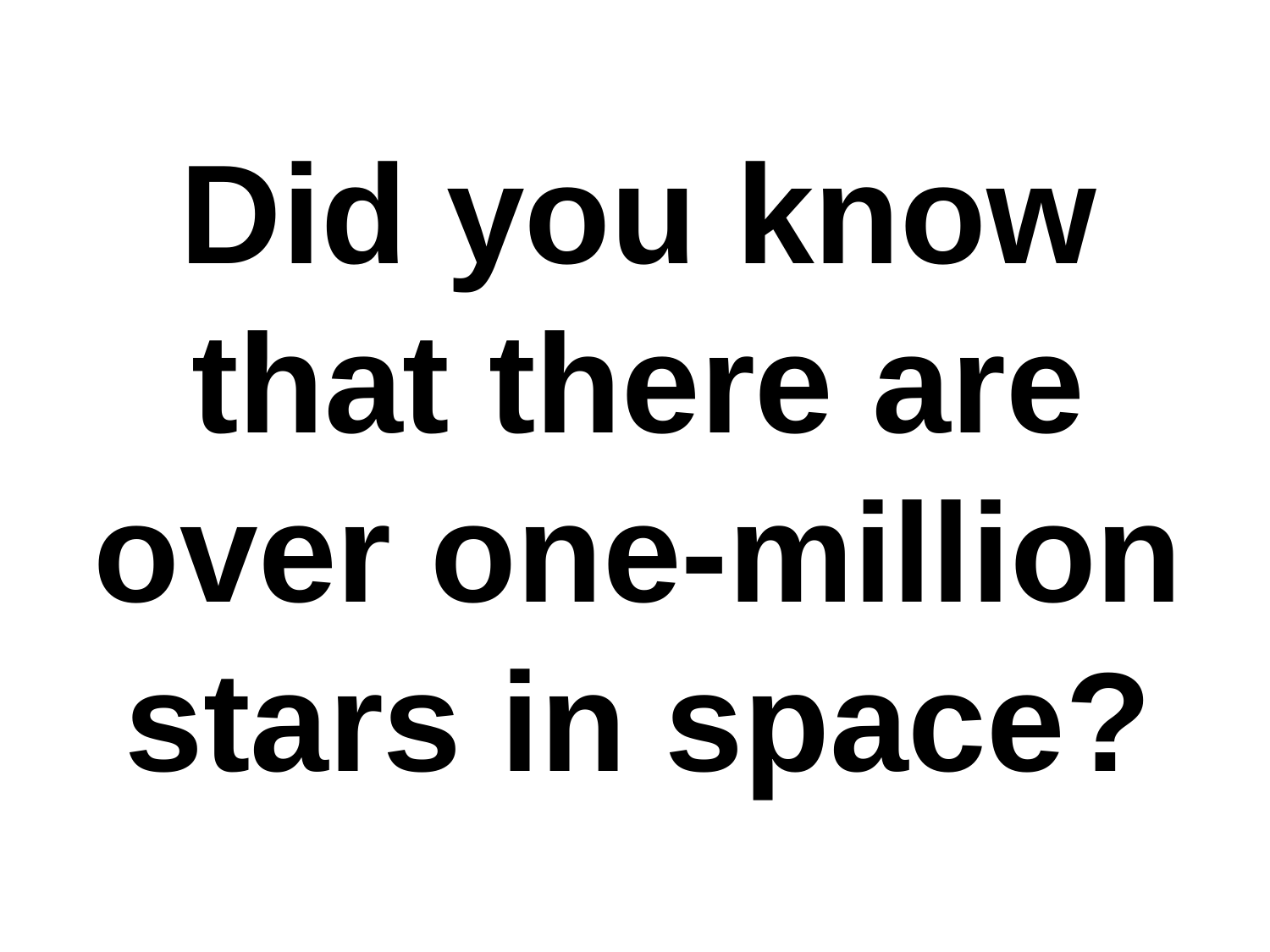

Did you know
that there are
over one-million
stars in space?